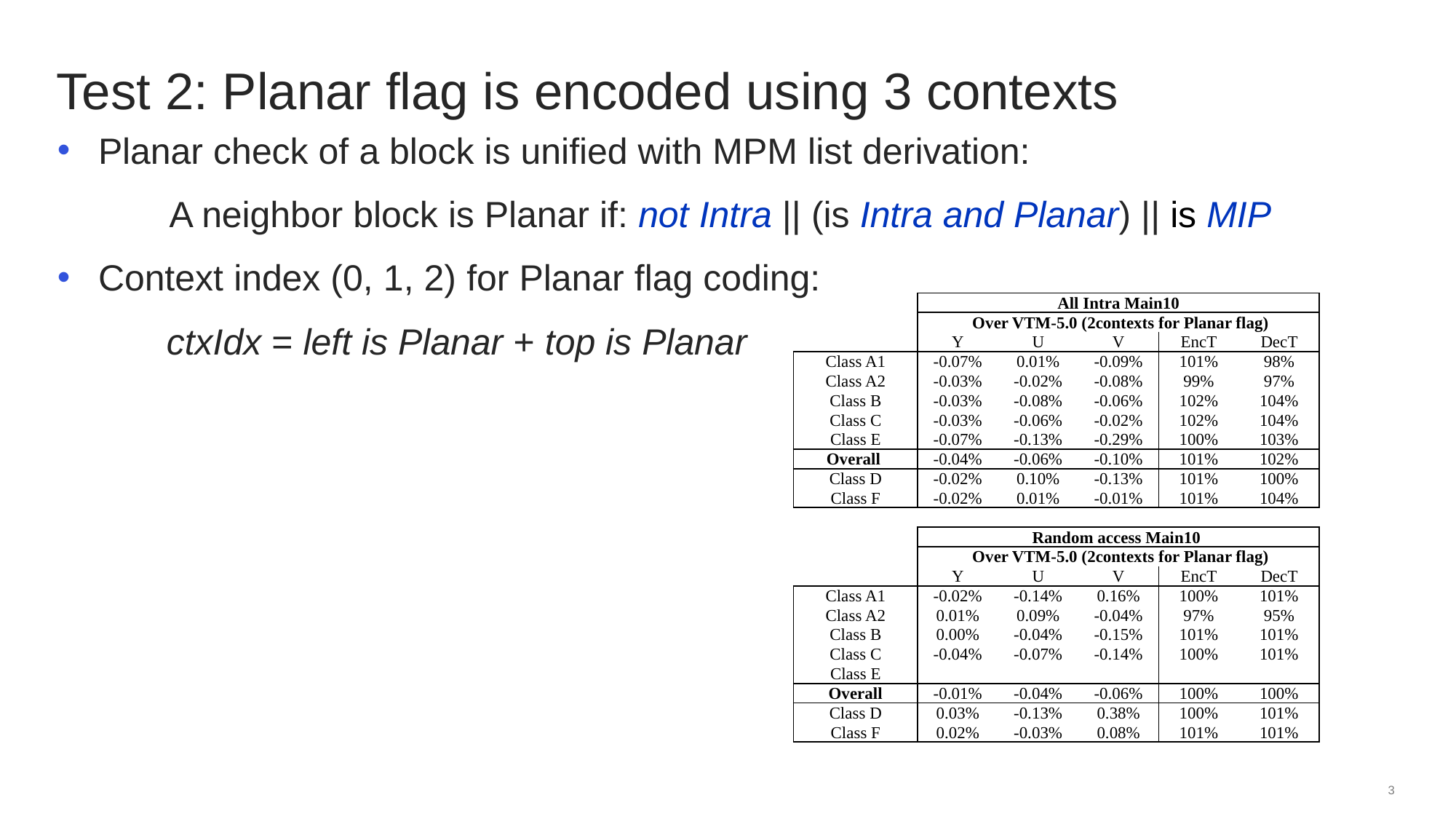

# Test 2: Planar flag is encoded using 3 contexts
Planar check of a block is unified with MPM list derivation:
           A neighbor block is Planar if: not Intra || (is Intra and Planar) || is MIP
Context index (0, 1, 2) for Planar flag coding:
	ctxIdx = left is Planar + top is Planar
|  | All Intra Main10 |  |  |  |  |
| --- | --- | --- | --- | --- | --- |
|  | Over VTM-5.0 (2contexts for Planar flag) |  |  |  |  |
|  | Y | U | V | EncT | DecT |
| Class A1 | -0.07% | 0.01% | -0.09% | 101% | 98% |
| Class A2 | -0.03% | -0.02% | -0.08% | 99% | 97% |
| Class B | -0.03% | -0.08% | -0.06% | 102% | 104% |
| Class C | -0.03% | -0.06% | -0.02% | 102% | 104% |
| Class E | -0.07% | -0.13% | -0.29% | 100% | 103% |
| Overall | -0.04% | -0.06% | -0.10% | 101% | 102% |
| Class D | -0.02% | 0.10% | -0.13% | 101% | 100% |
| Class F | -0.02% | 0.01% | -0.01% | 101% | 104% |
|  |  |  |  |  |  |
|  | Random access Main10 |  |  |  |  |
|  | Over VTM-5.0 (2contexts for Planar flag) |  |  |  |  |
|  | Y | U | V | EncT | DecT |
| Class A1 | -0.02% | -0.14% | 0.16% | 100% | 101% |
| Class A2 | 0.01% | 0.09% | -0.04% | 97% | 95% |
| Class B | 0.00% | -0.04% | -0.15% | 101% | 101% |
| Class C | -0.04% | -0.07% | -0.14% | 100% | 101% |
| Class E |  |  |  |  |  |
| Overall | -0.01% | -0.04% | -0.06% | 100% | 100% |
| Class D | 0.03% | -0.13% | 0.38% | 100% | 101% |
| Class F | 0.02% | -0.03% | 0.08% | 101% | 101% |